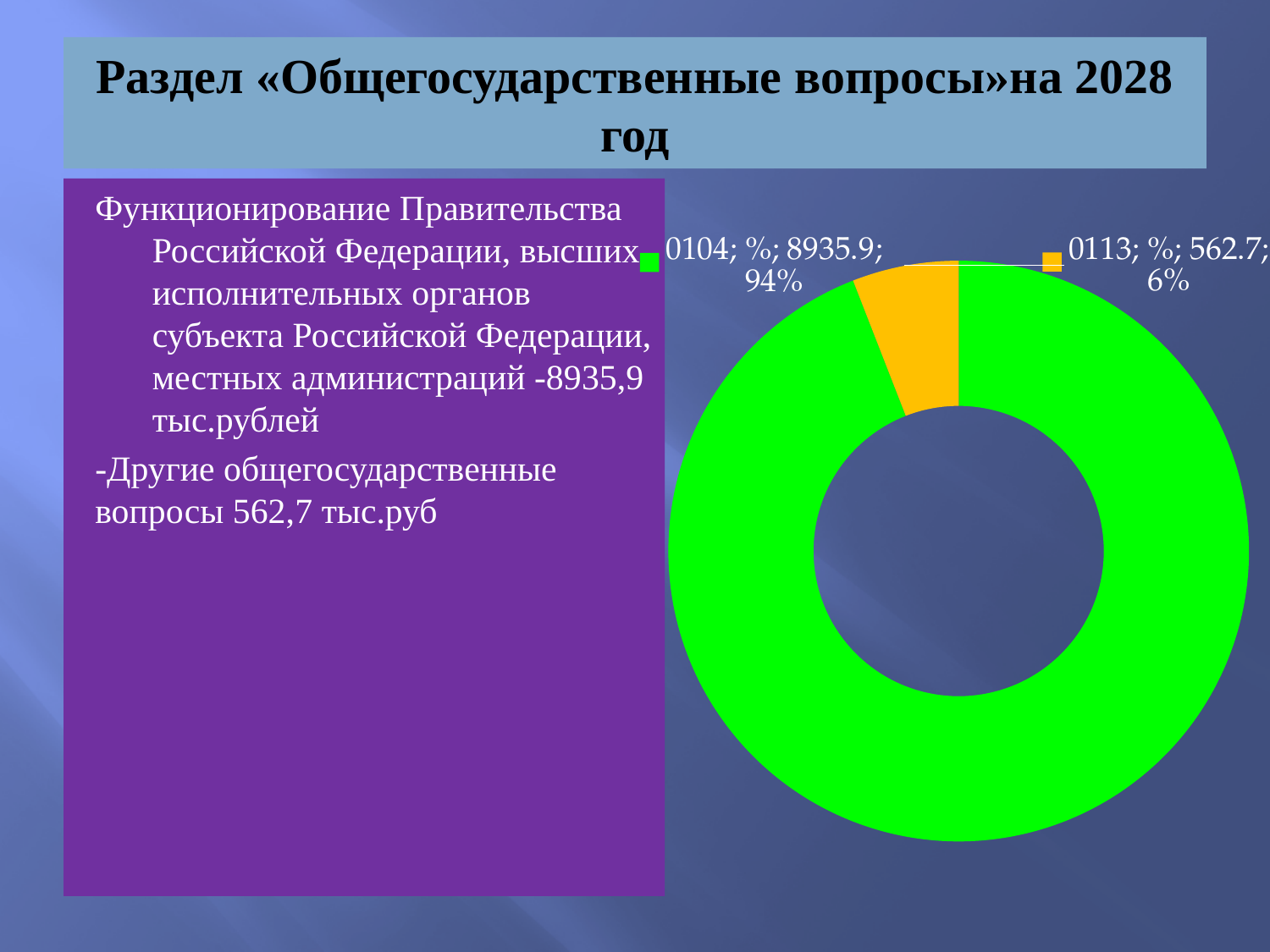

# Раздел «Общегосударственные вопросы»на 2028 год
Функционирование Правительства Российской Федерации, высших исполнительных органов субъекта Российской Федерации, местных администраций -8935,9 тыс.рублей
-Другие общегосударственные вопросы 562,7 тыс.руб

### Chart

| Category | % |
|---|---|
|  | None |
| 0104 | 8935.9 |
| 0113 | 562.7 |